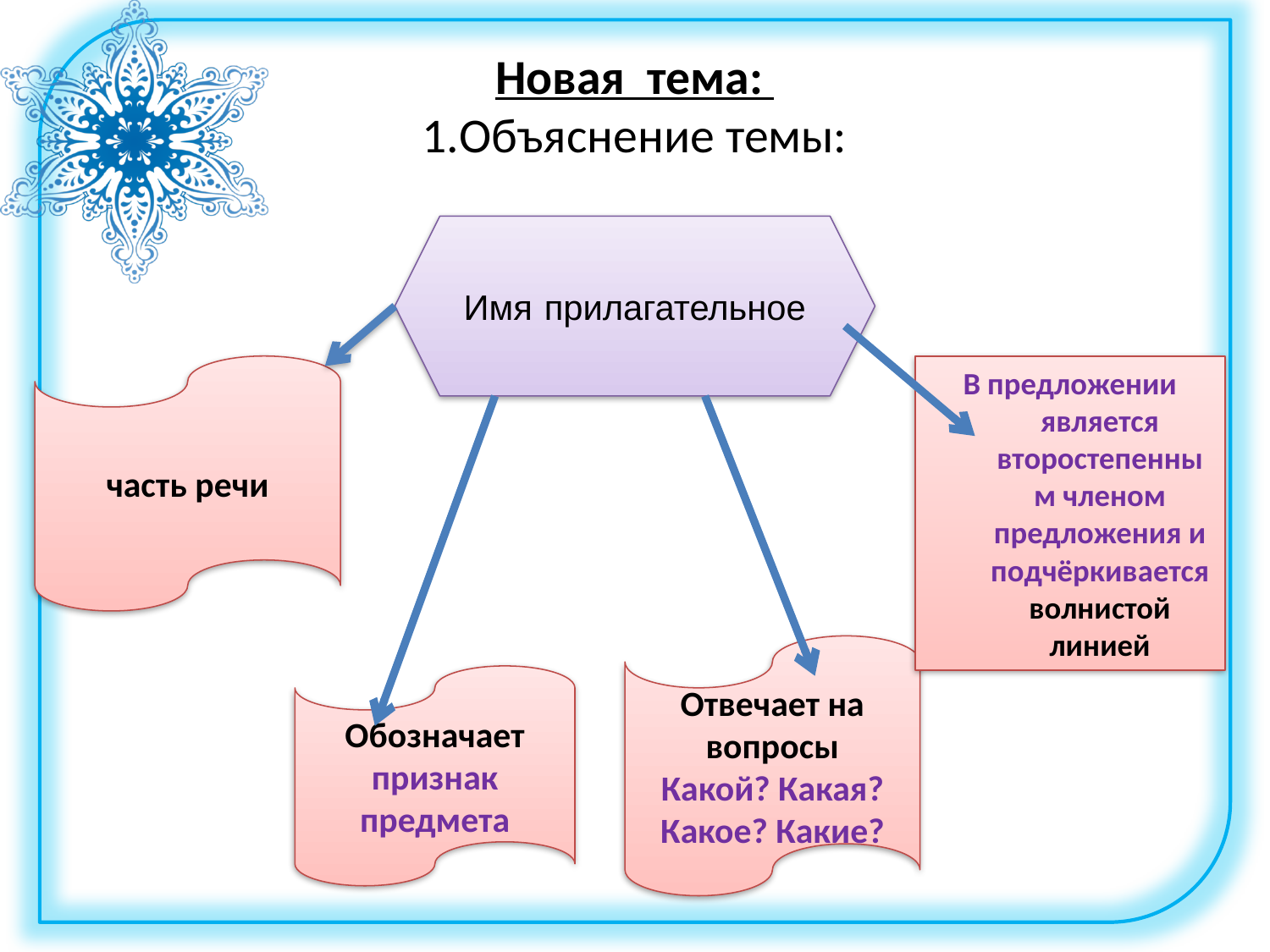

# Новая  тема: 1.Объяснение темы:
Имя прилагательное
часть речи
В предложении является второстепенным членом предложения и подчёркивается волнистой линией
Отвечает на вопросы
Какой? Какая? Какое? Какие?
Обозначает признак предмета